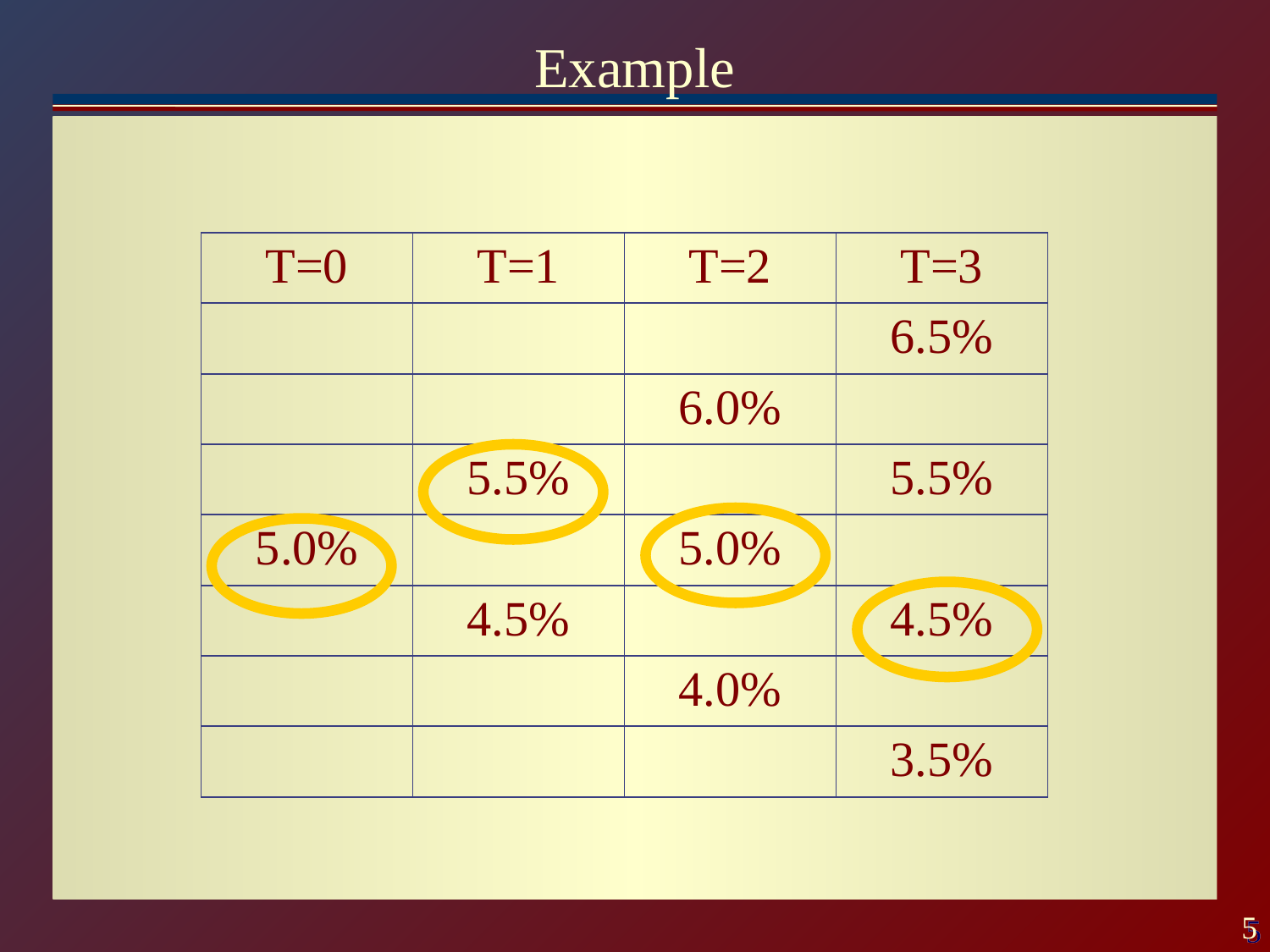

Example
| T=0 | T=1 | T=2 | T=3 |
| --- | --- | --- | --- |
|  |  |  | 6.5% |
|  |  | 6.0% |  |
|  | 5.5% |  | 5.5% |
| 5.0% |  | 5.0% |  |
|  | 4.5% |  | 4.5% |
|  |  | 4.0% |  |
|  |  |  | 3.5% |